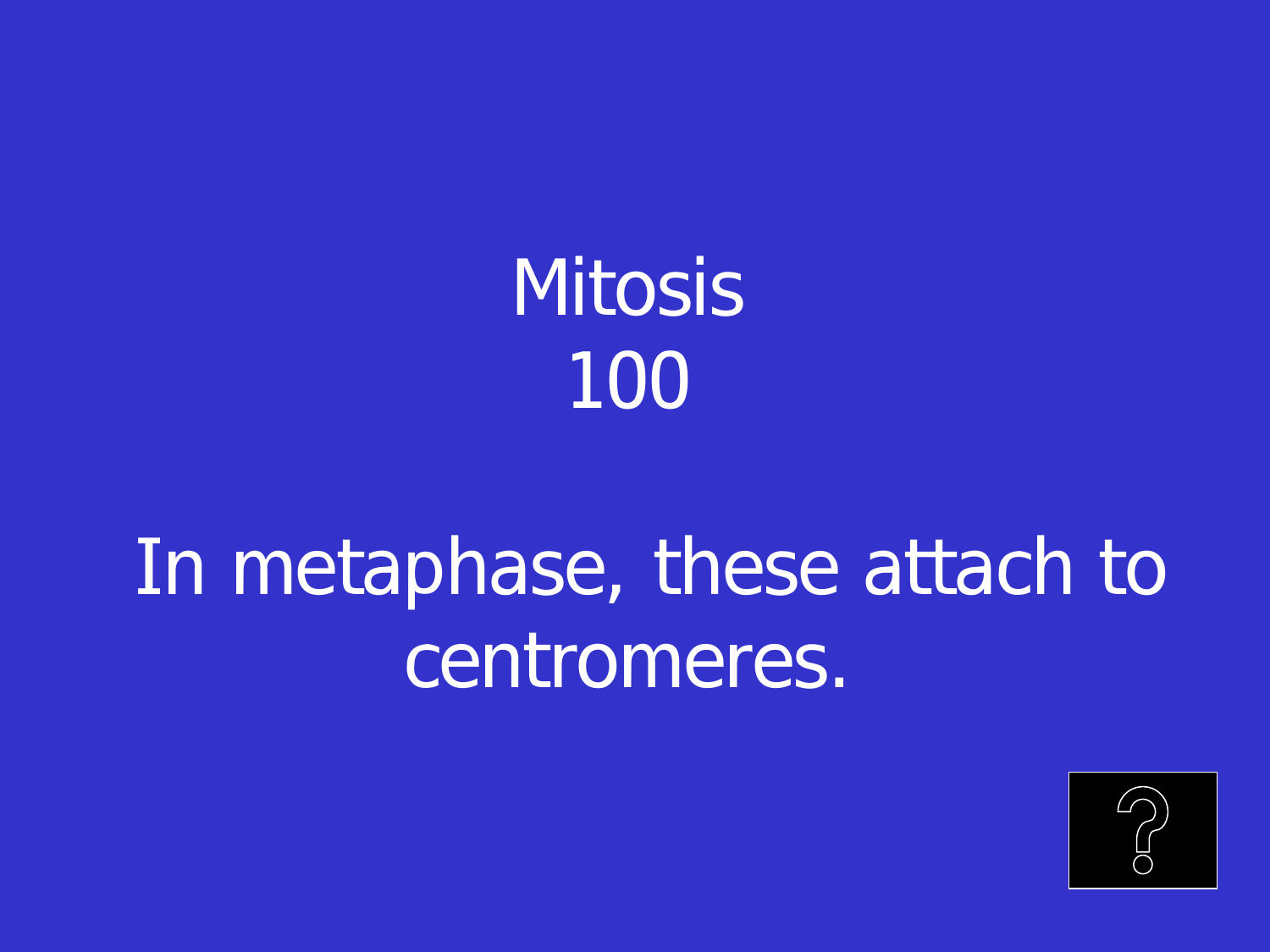

# Mitosis 100 In metaphase, these attach to centromeres.